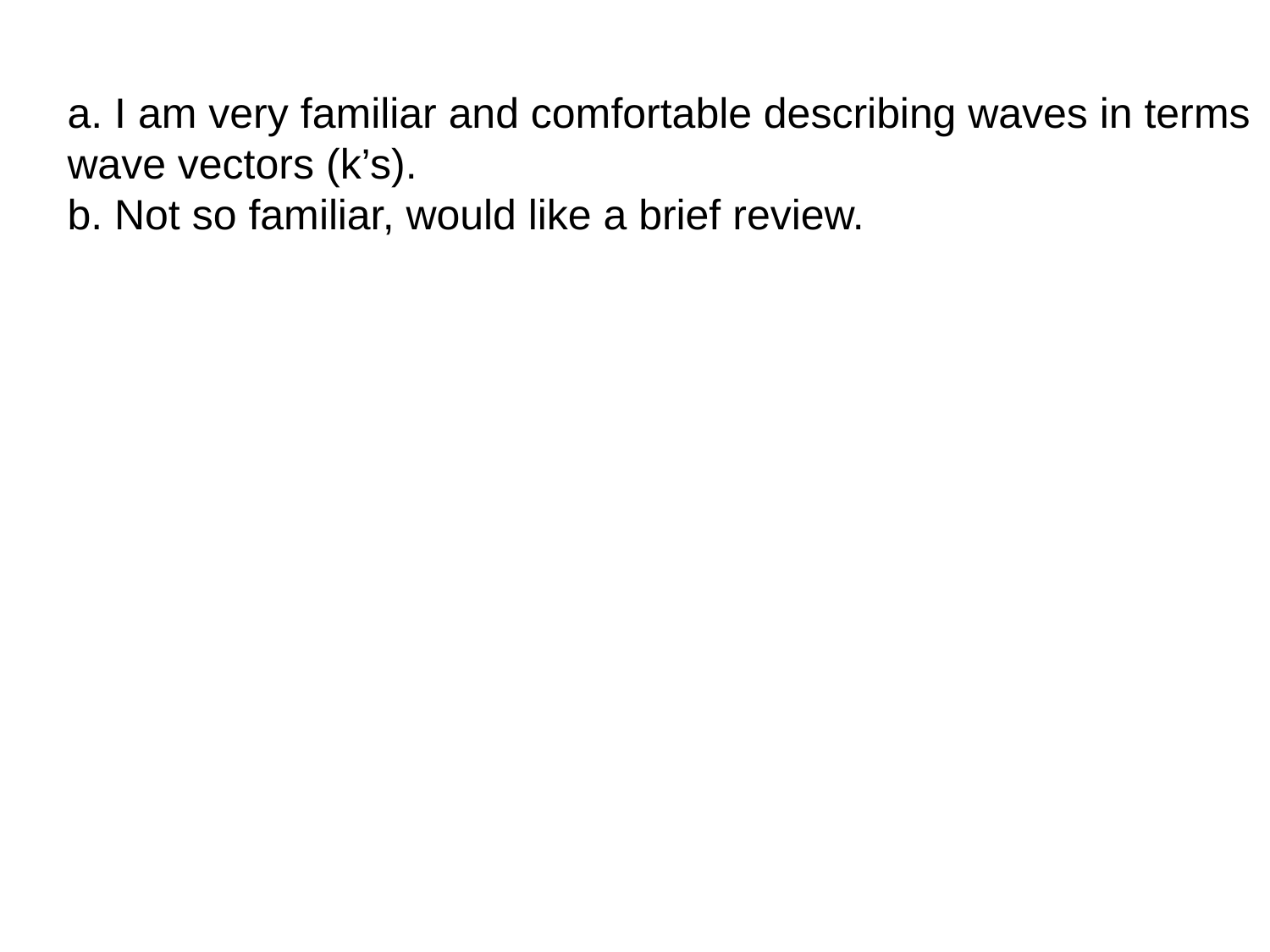

a. I am very familiar and comfortable describing waves in terms
wave vectors (k’s).
b. Not so familiar, would like a brief review.